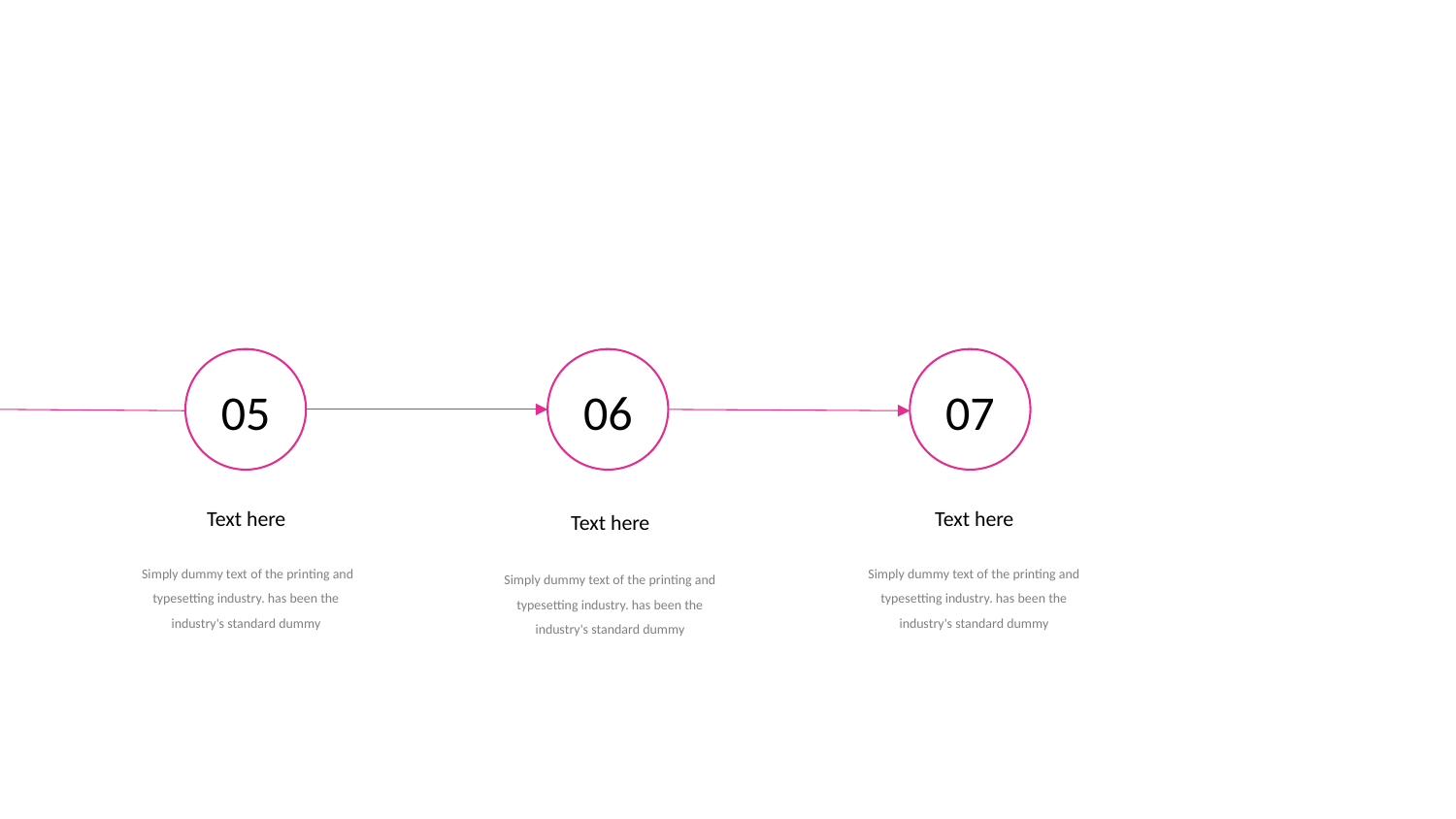

05

06

07
Text here
Text here
Text here
 Simply dummy text of the printing and typesetting industry. has been the industry's standard dummy
Simply dummy text of the printing and typesetting industry. has been the industry's standard dummy
Simply dummy text of the printing and typesetting industry. has been the industry's standard dummy